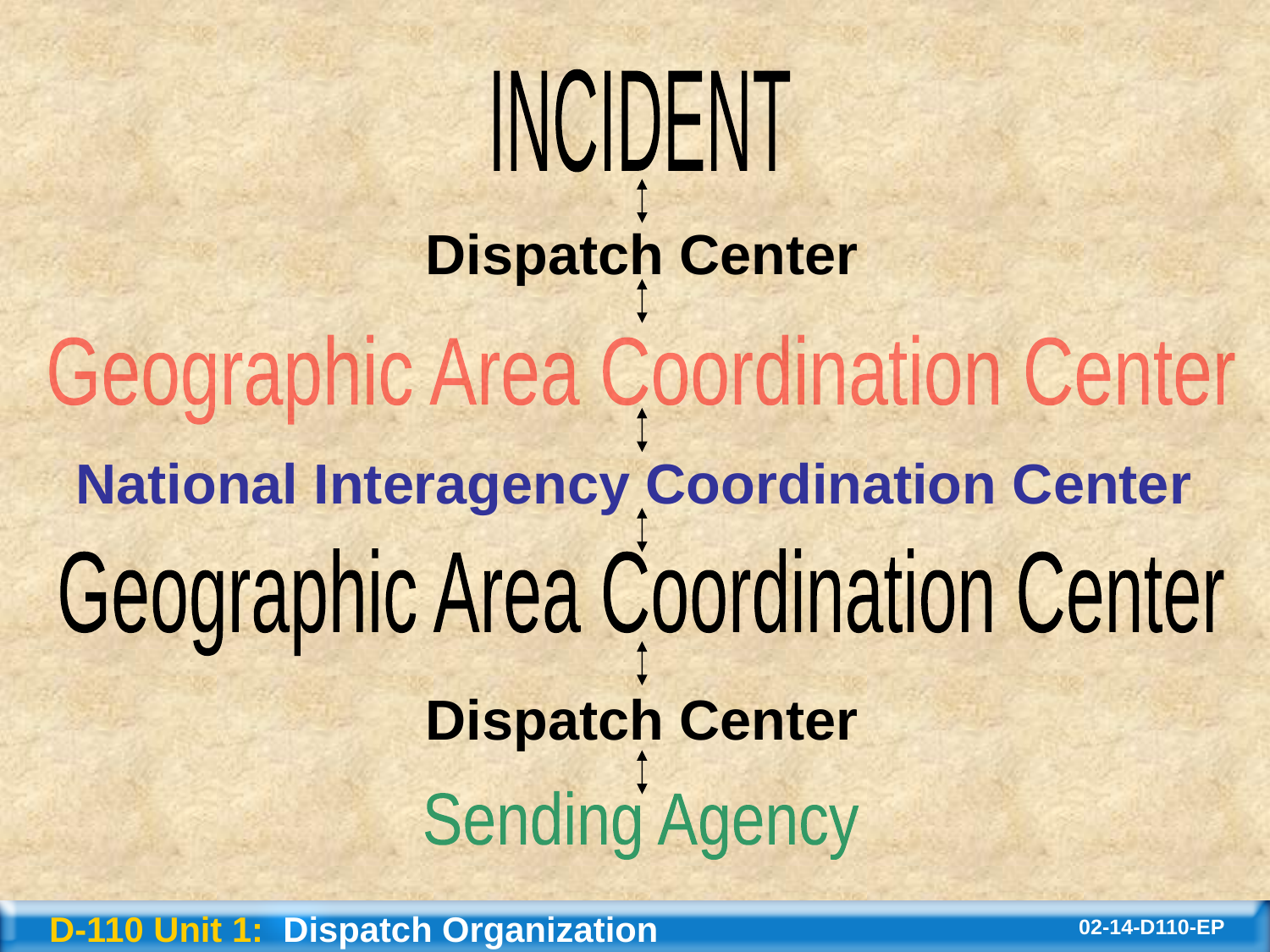

INCIDENT

Dispatch Center

Geographic Area Coordination Center

National Interagency Coordination Center

Geographic Area Coordination Center

Dispatch Center

Sending Agency
D-110 Unit 1:  Dispatch Organization